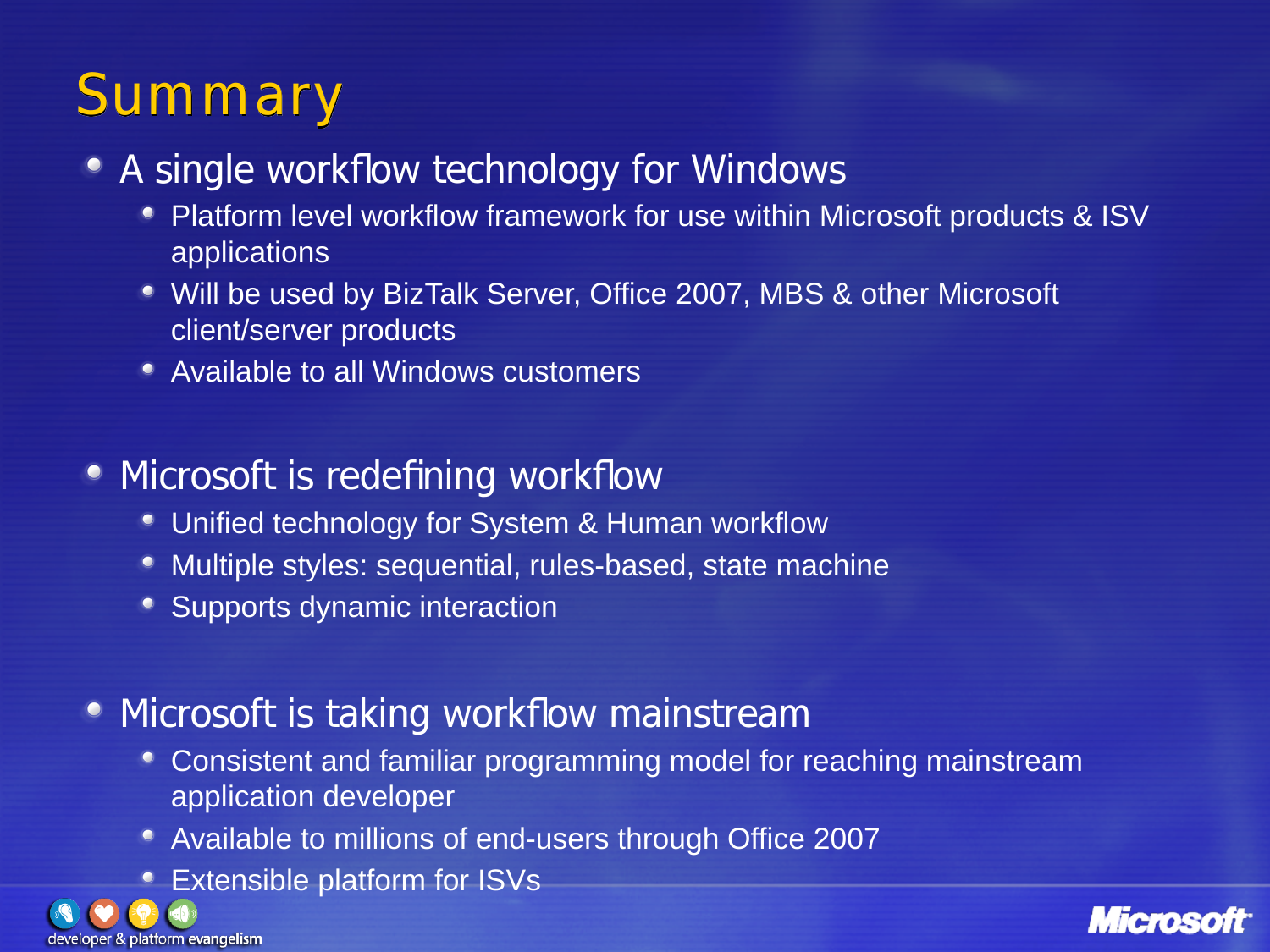

# Summary
A single workflow technology for Windows
Platform level workflow framework for use within Microsoft products & ISV applications
Will be used by BizTalk Server, Office 2007, MBS & other Microsoft client/server products
Available to all Windows customers

Microsoft is redefining workflow
Unified technology for System & Human workflow
Multiple styles: sequential, rules-based, state machine
Supports dynamic interaction

Microsoft is taking workflow mainstream
Consistent and familiar programming model for reaching mainstream application developer
Available to millions of end-users through Office 2007
Extensible platform for ISVs